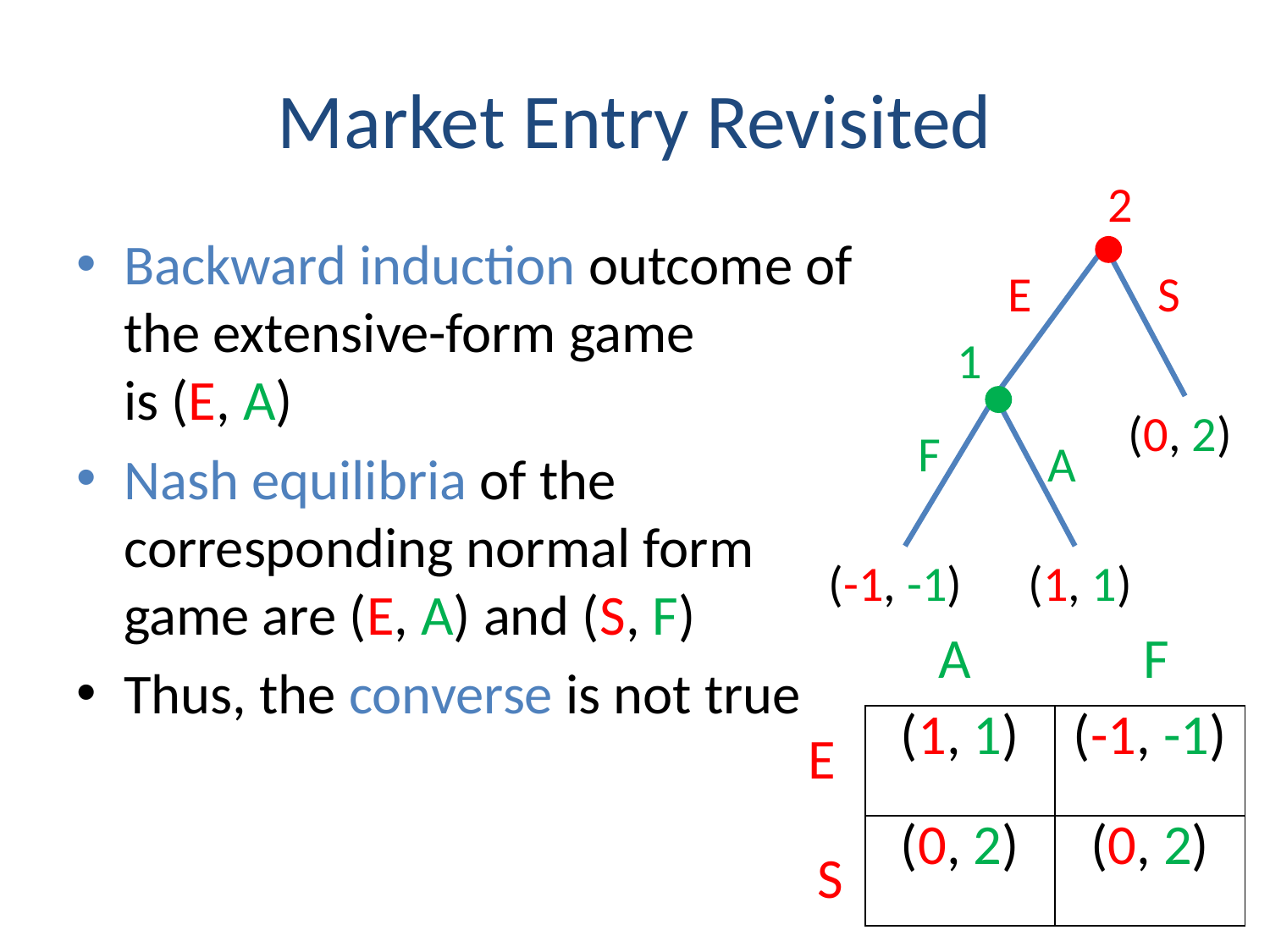

# Market Entry Revisited
2

Backward induction outcome of the extensive-form game
is (E, A)
Nash equilibria of the corresponding normal form
game are (E, A) and (S, F)
Thus, the converse is not true
E
S
1

F
A
(0, 2)
(-1, -1)
(1, 1)
A
F
E
S
| (1, 1) | (-1, -1) |
| --- | --- |
| (0, 2) | (0, 2) |